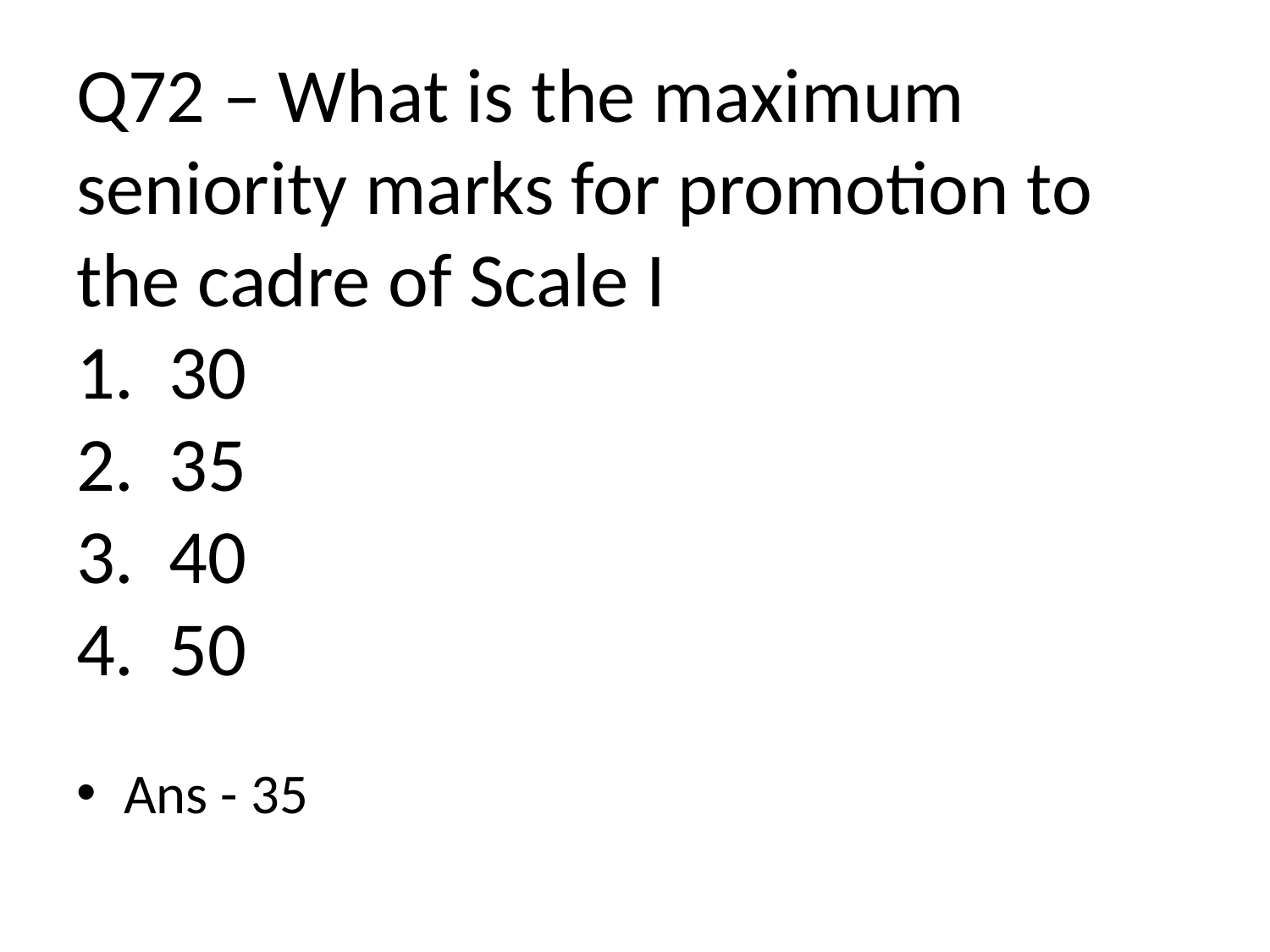

# Q72 – What is the maximum seniority marks for promotion to the cadre of Scale I 1.  30 2.  35 3.  40 4.  50
Ans - 35